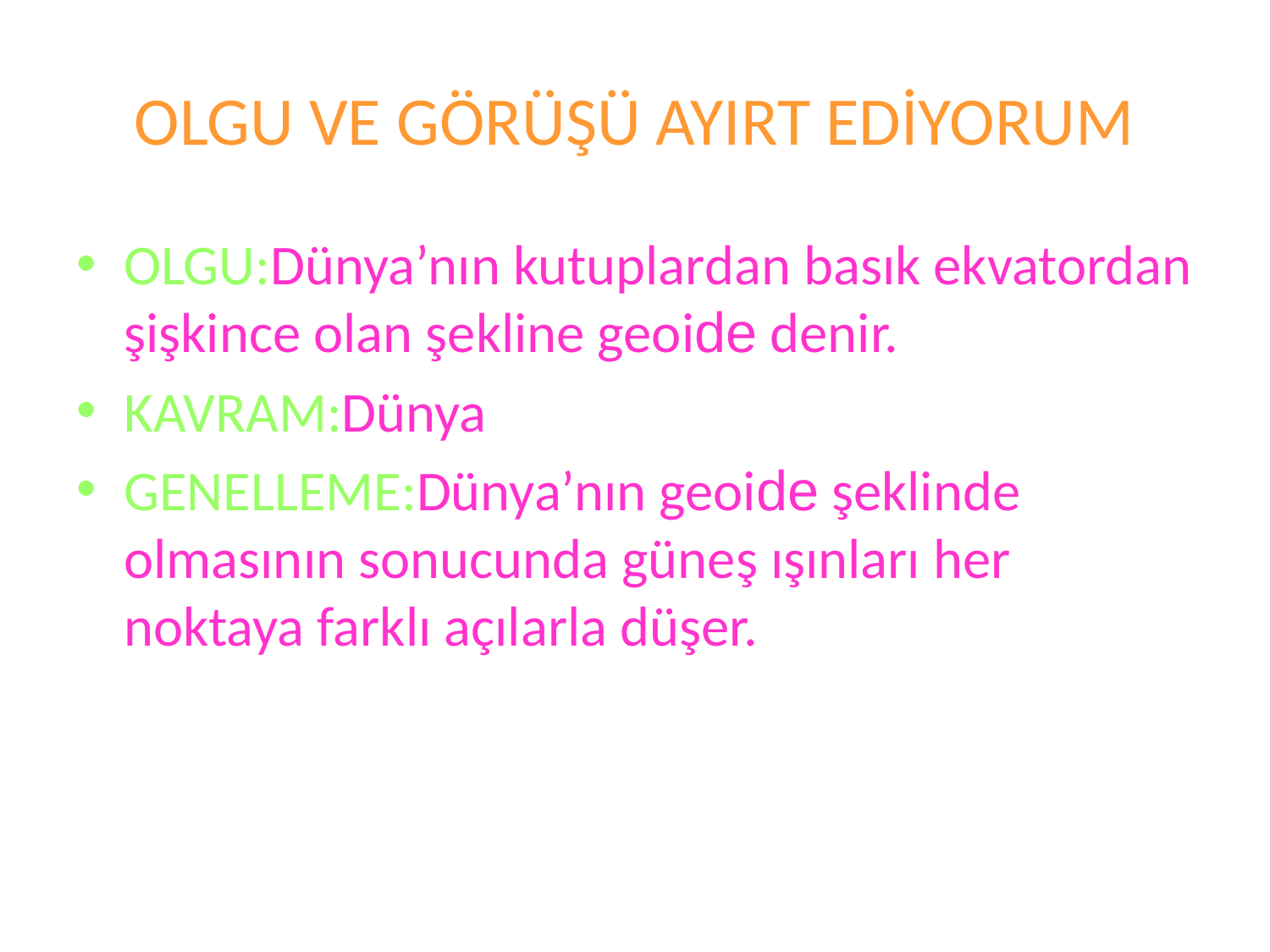

# OLGU VE GÖRÜŞÜ AYIRT EDİYORUM
OLGU:Dünya’nın kutuplardan basık ekvatordan şişkince olan şekline geoide denir.
KAVRAM:Dünya
GENELLEME:Dünya’nın geoide şeklinde olmasının sonucunda güneş ışınları her noktaya farklı açılarla düşer.